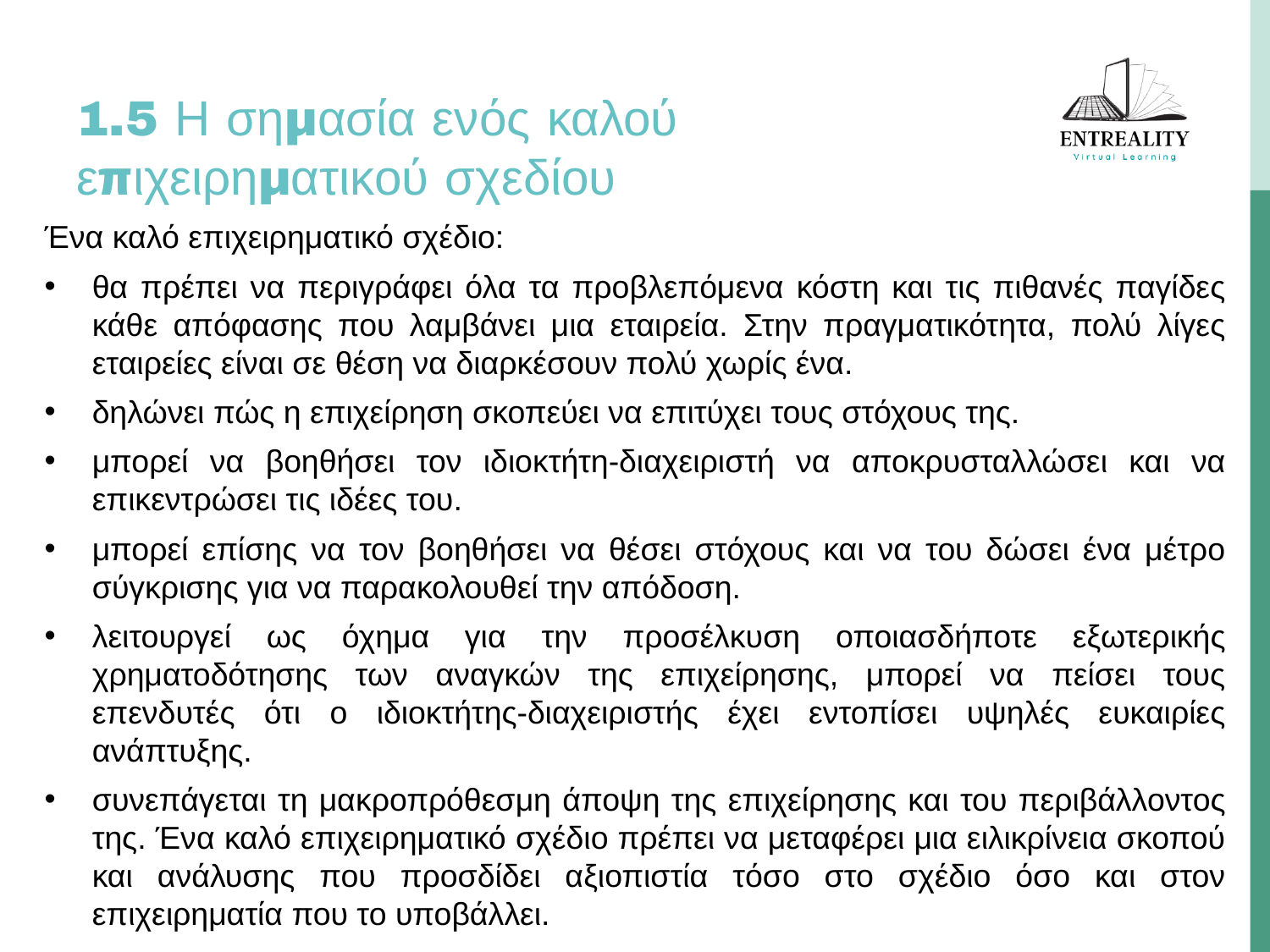

# 1.5 Η σημασία ενός καλού επιχειρηματικού σχεδίου
Ένα καλό επιχειρηματικό σχέδιο:
θα πρέπει να περιγράφει όλα τα προβλεπόμενα κόστη και τις πιθανές παγίδες κάθε απόφασης που λαμβάνει μια εταιρεία. Στην πραγματικότητα, πολύ λίγες εταιρείες είναι σε θέση να διαρκέσουν πολύ χωρίς ένα.
δηλώνει πώς η επιχείρηση σκοπεύει να επιτύχει τους στόχους της.
μπορεί να βοηθήσει τον ιδιοκτήτη-διαχειριστή να αποκρυσταλλώσει και να επικεντρώσει τις ιδέες του.
μπορεί επίσης να τον βοηθήσει να θέσει στόχους και να του δώσει ένα μέτρο σύγκρισης για να παρακολουθεί την απόδοση.
λειτουργεί ως όχημα για την προσέλκυση οποιασδήποτε εξωτερικής χρηματοδότησης των αναγκών της επιχείρησης, μπορεί να πείσει τους επενδυτές ότι ο ιδιοκτήτης-διαχειριστής έχει εντοπίσει υψηλές ευκαιρίες ανάπτυξης.
συνεπάγεται τη μακροπρόθεσμη άποψη της επιχείρησης και του περιβάλλοντος της. Ένα καλό επιχειρηματικό σχέδιο πρέπει να μεταφέρει μια ειλικρίνεια σκοπού και ανάλυσης που προσδίδει αξιοπιστία τόσο στο σχέδιο όσο και στον επιχειρηματία που το υποβάλλει.